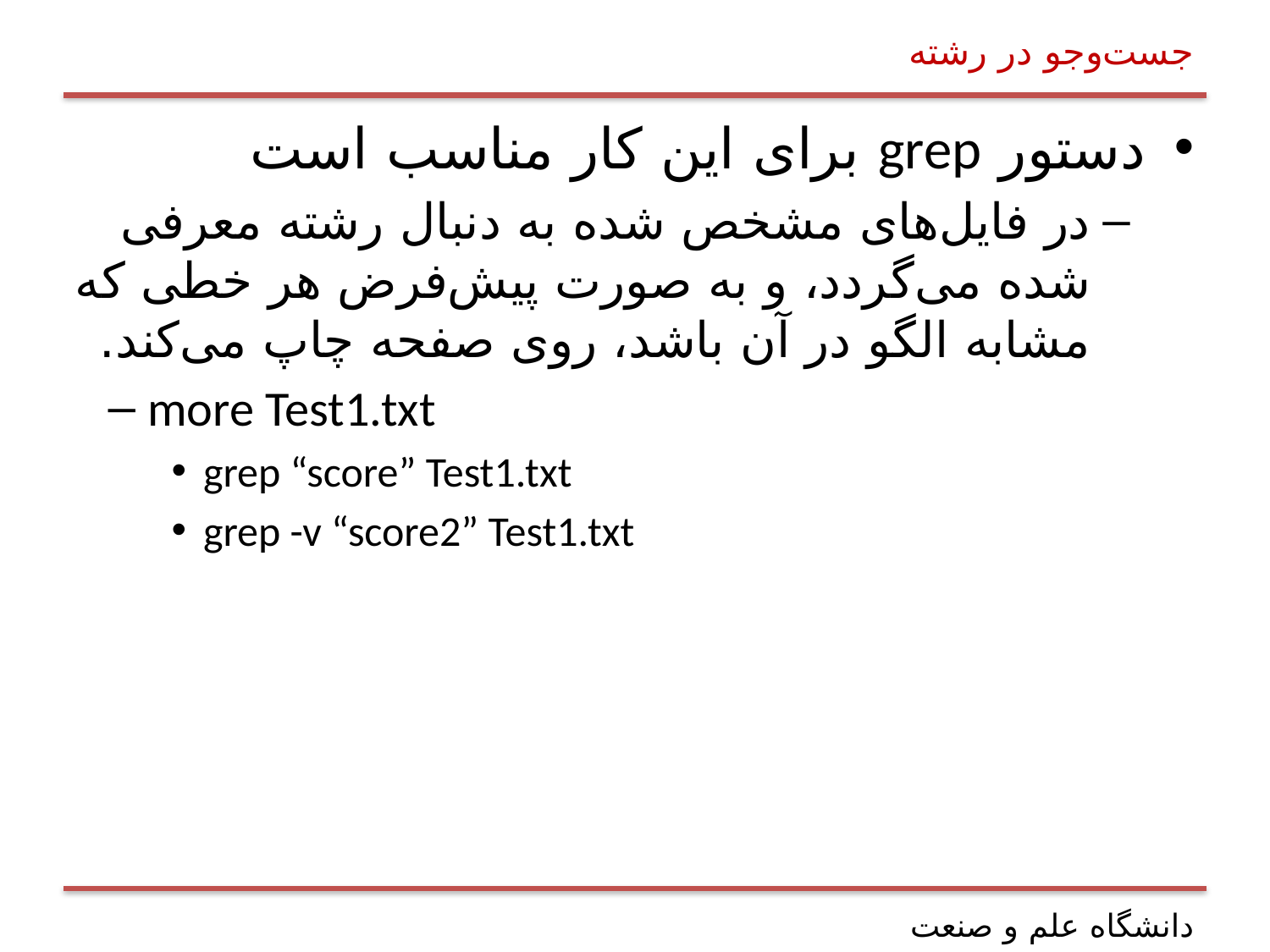

# جست‌و‌جو در رشته‌
دستور grep برای این کار مناسب است
در فایل‌های مشخص شده به دنبال رشته معرفی شده می‌گردد، و به صورت پیش‌فرض هر خطی که مشابه الگو در آن باشد، روی صفحه چاپ می‌کند.
more Test1.txt
grep “score” Test1.txt
grep -v “score2” Test1.txt